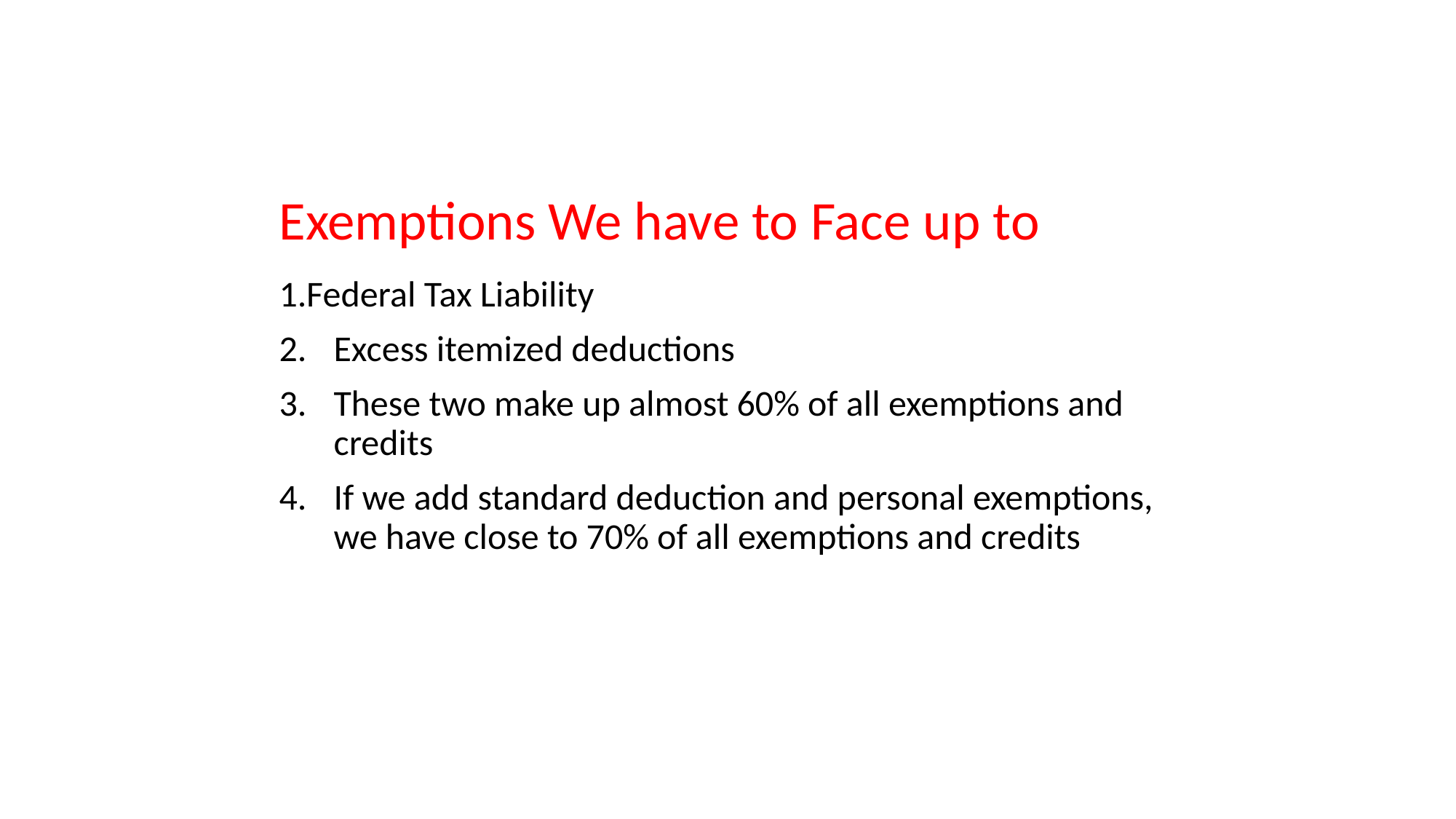

# Exemptions We have to Face up to
Federal Tax Liability
Excess itemized deductions
These two make up almost 60% of all exemptions and credits
If we add standard deduction and personal exemptions, we have close to 70% of all exemptions and credits